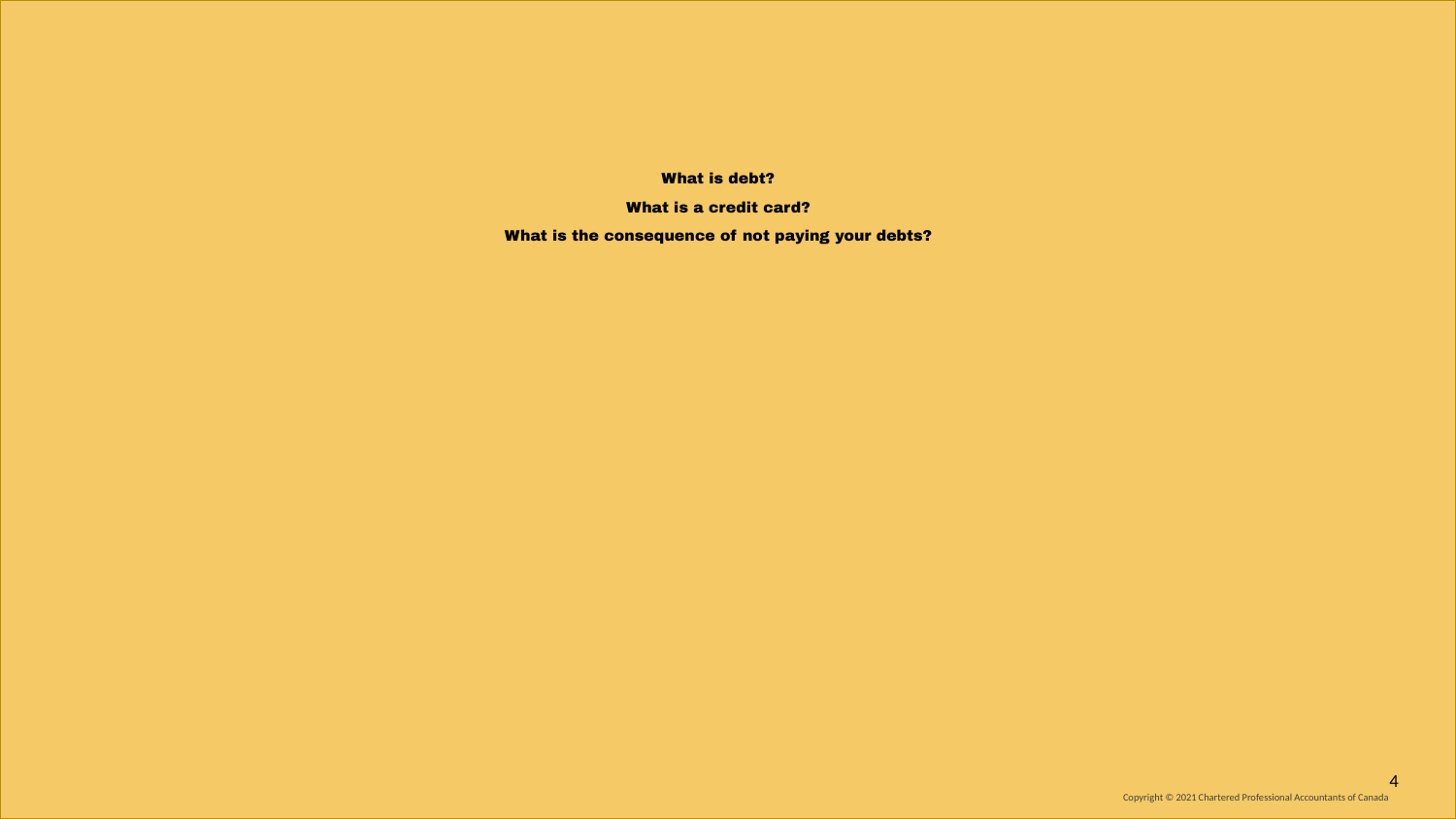

# What is debt? What is a credit card? What is the consequence of not paying your debts?
4
Copyright © 2021 Chartered Professional Accountants of Canada